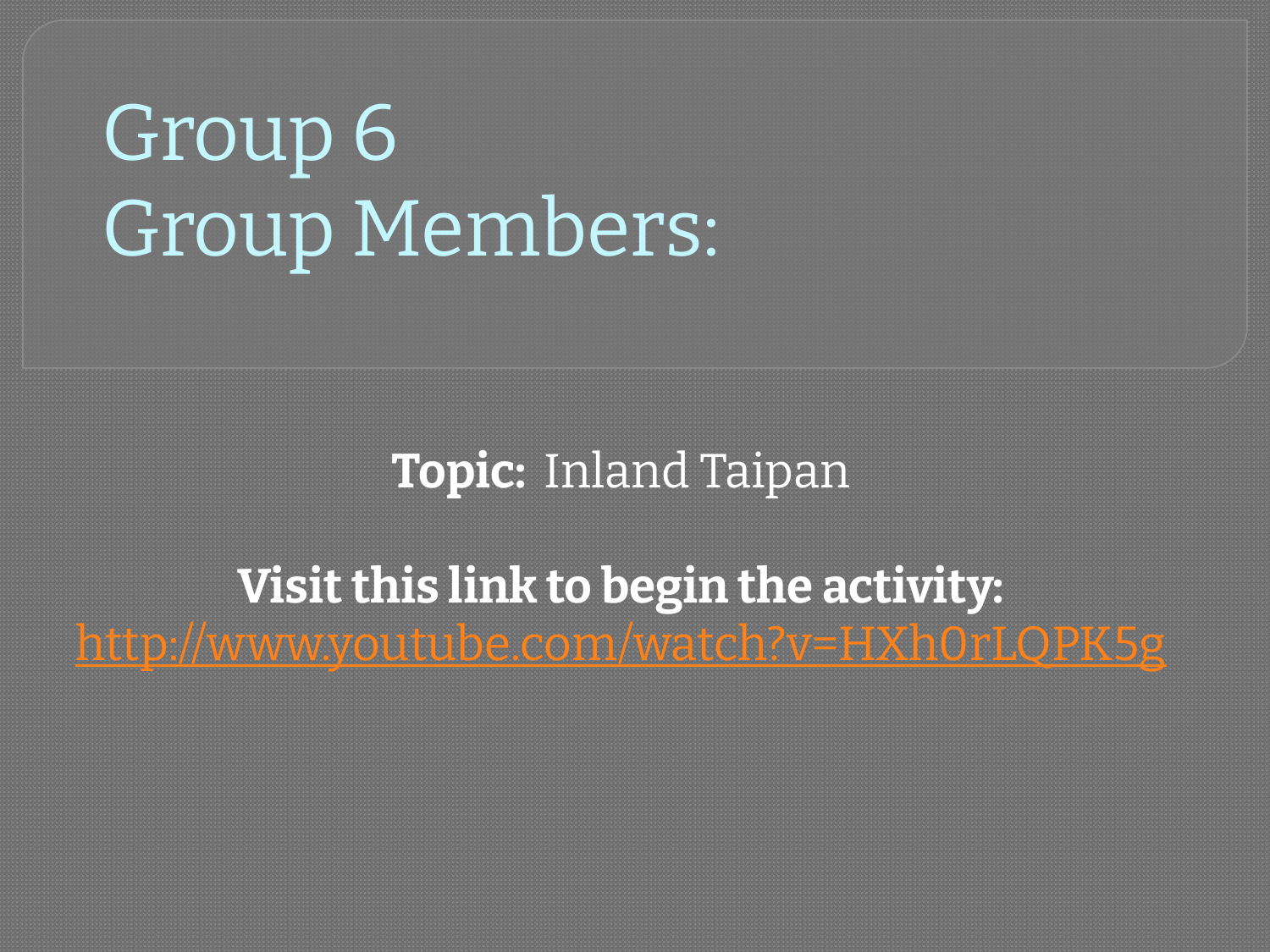

# Group 6 Group Members:
Topic:  Inland Taipan

Visit this link to begin the activity:
http://www.youtube.com/watch?v=HXh0rLQPK5g